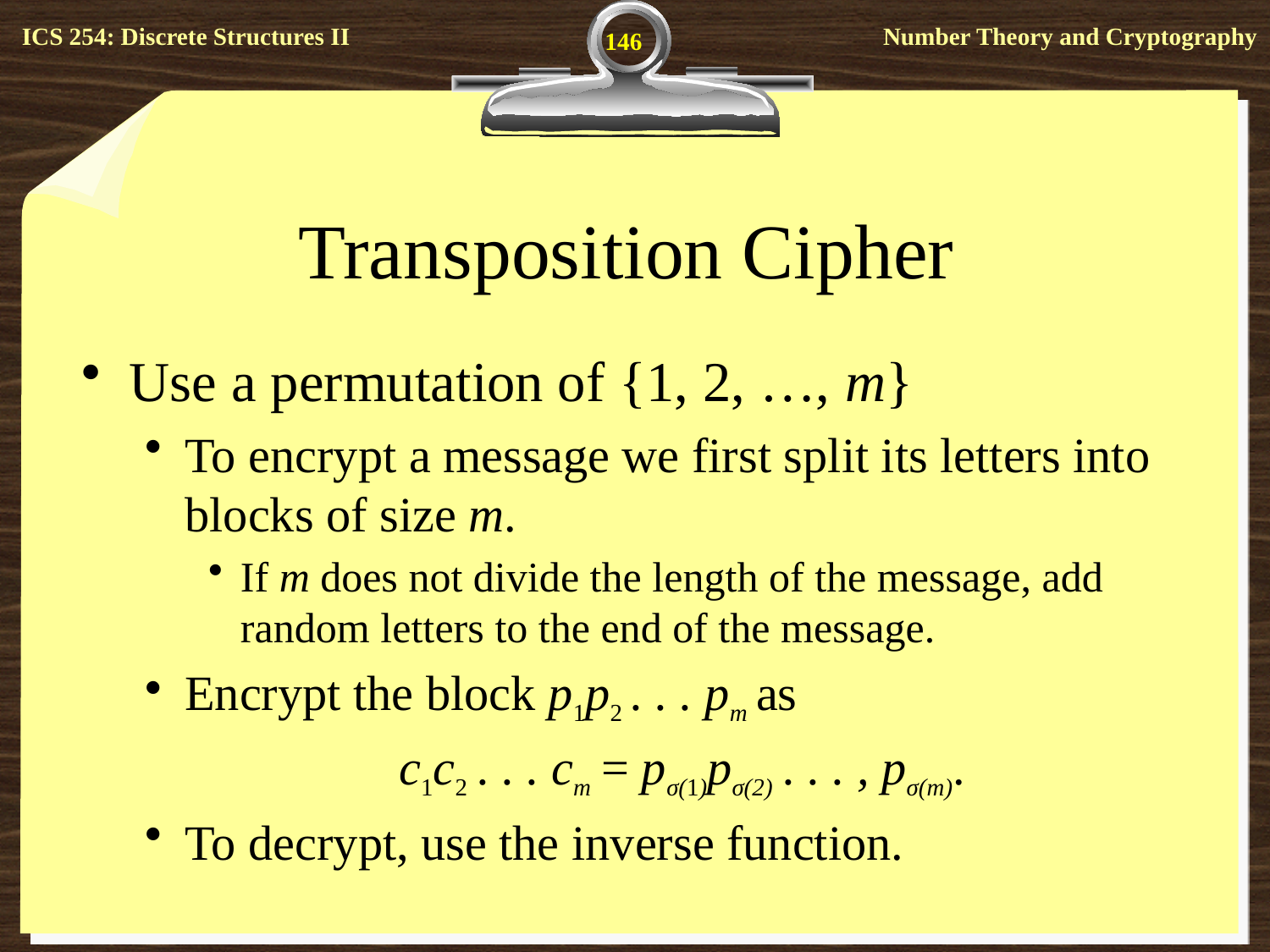

146
# Transposition Cipher
Use a permutation of {1, 2, …, m}
To encrypt a message we first split its letters into blocks of size m.
If m does not divide the length of the message, add random letters to the end of the message.
Encrypt the block p1p2 . . . pm as
		c1c2 . . . cm = pσ(1)pσ(2) . . . , pσ(m).
To decrypt, use the inverse function.